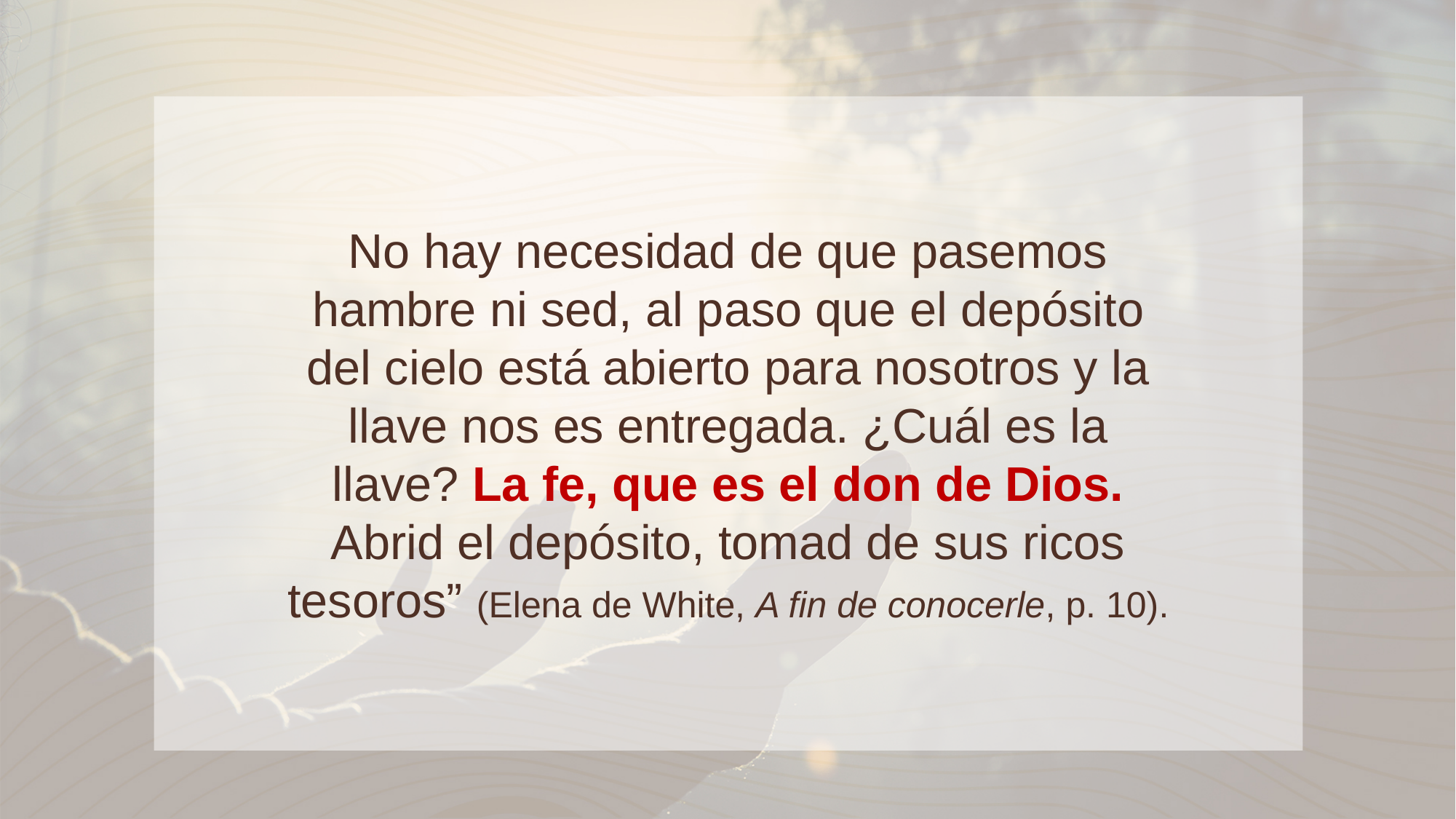

No hay necesidad de que pasemos hambre ni sed, al paso que el depósito del cielo está abierto para nosotros y la llave nos es entregada. ¿Cuál es la llave? La fe, que es el don de Dios. Abrid el depósito, tomad de sus ricos tesoros” (Elena de White, A fin de conocerle, p. 10).